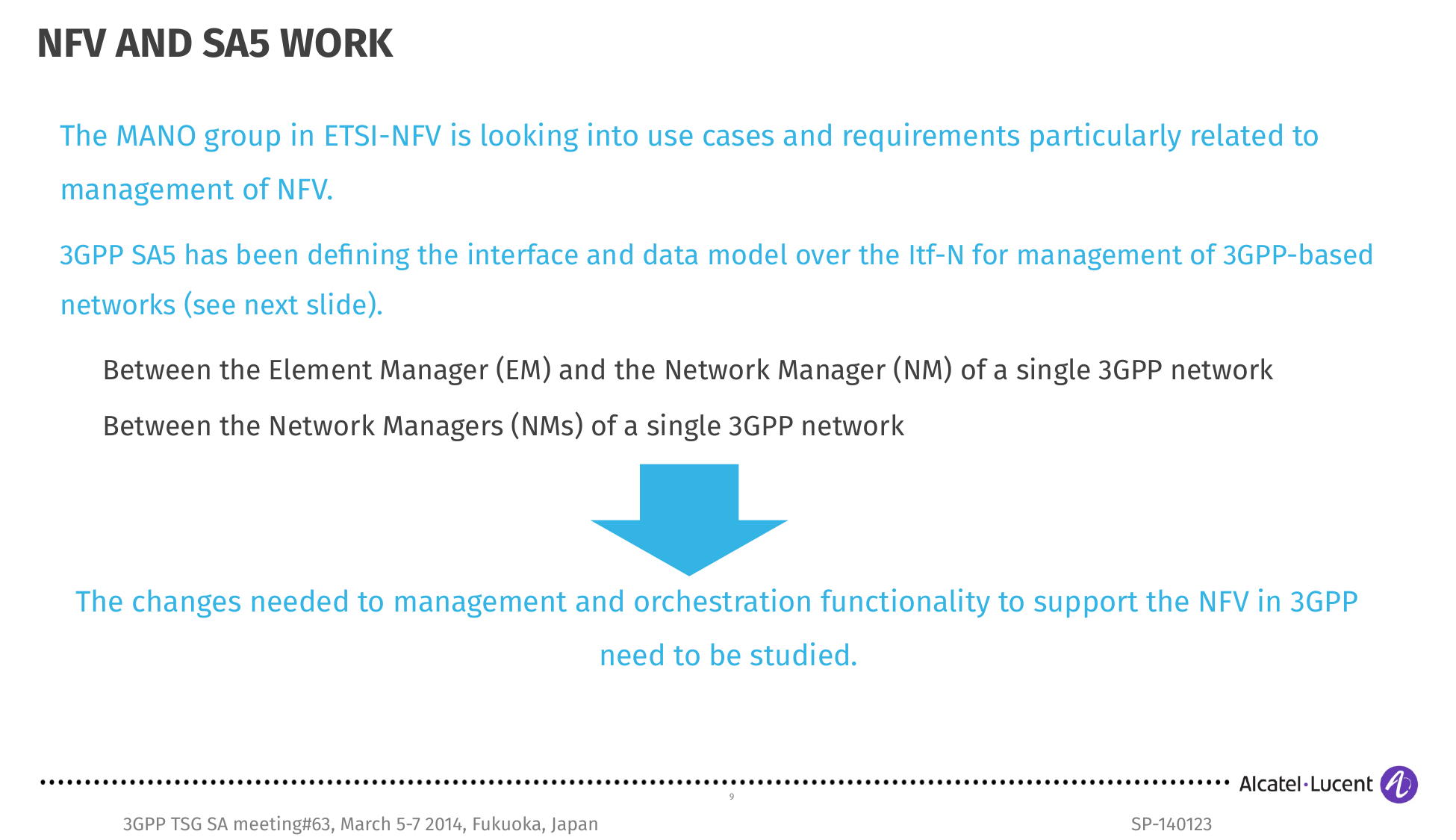

# NFV and SA5 Work
The MANO group in ETSI-NFV is looking into use cases and requirements particularly related to management of NFV.
3GPP SA5 has been defining the interface and data model over the Itf-N for management of 3GPP-based networks (see next slide).
Between the Element Manager (EM) and the Network Manager (NM) of a single 3GPP network
Between the Network Managers (NMs) of a single 3GPP network

The changes needed to management and orchestration functionality to support the NFV in 3GPP need to be studied.